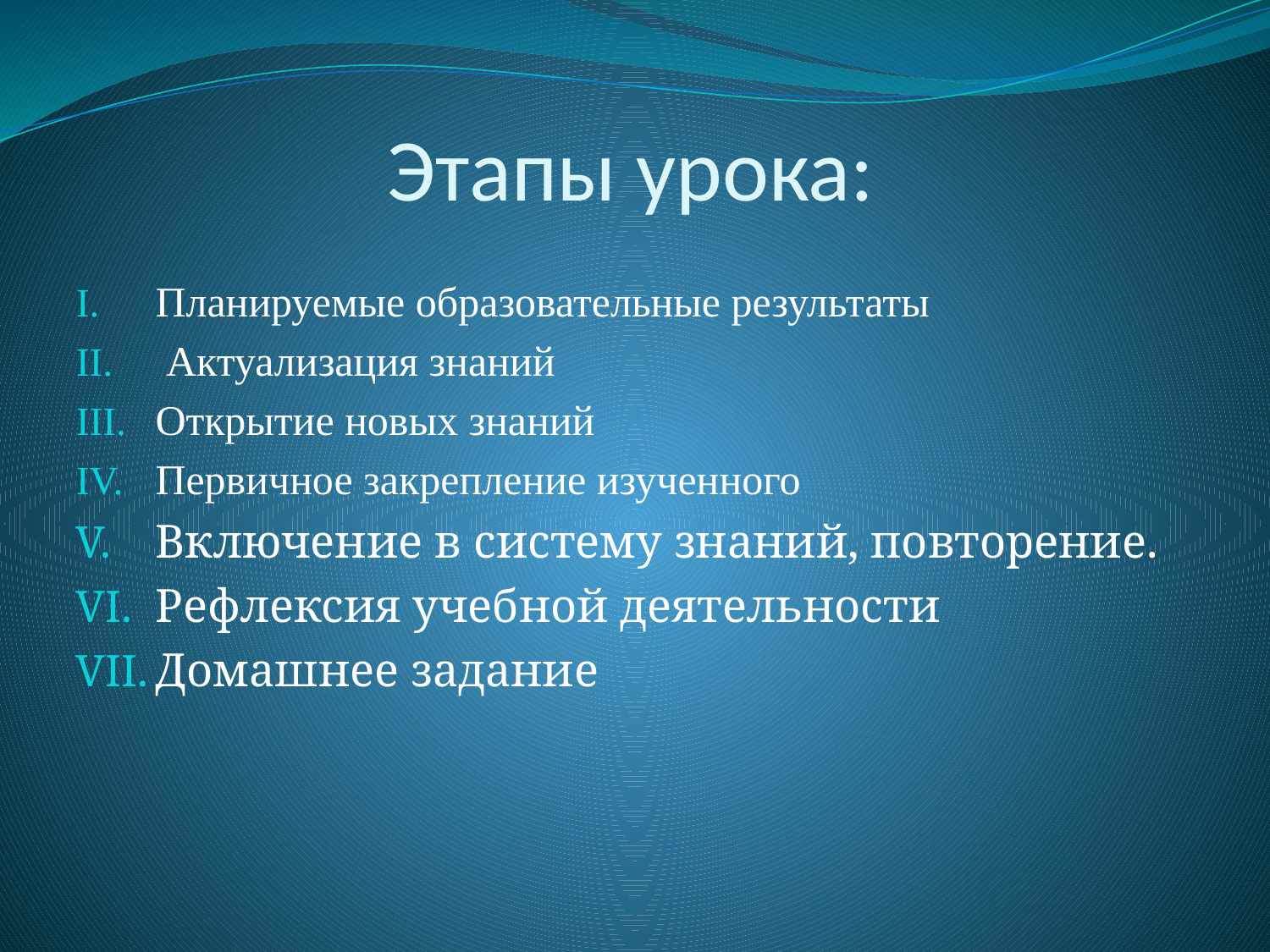

# Этапы урока:
Планируемые образовательные результаты
 Актуализация знаний
Открытие новых знаний
Первичное закрепление изученного
Включение в систему знаний, повторение.
Рефлексия учебной деятельности
Домашнее задание